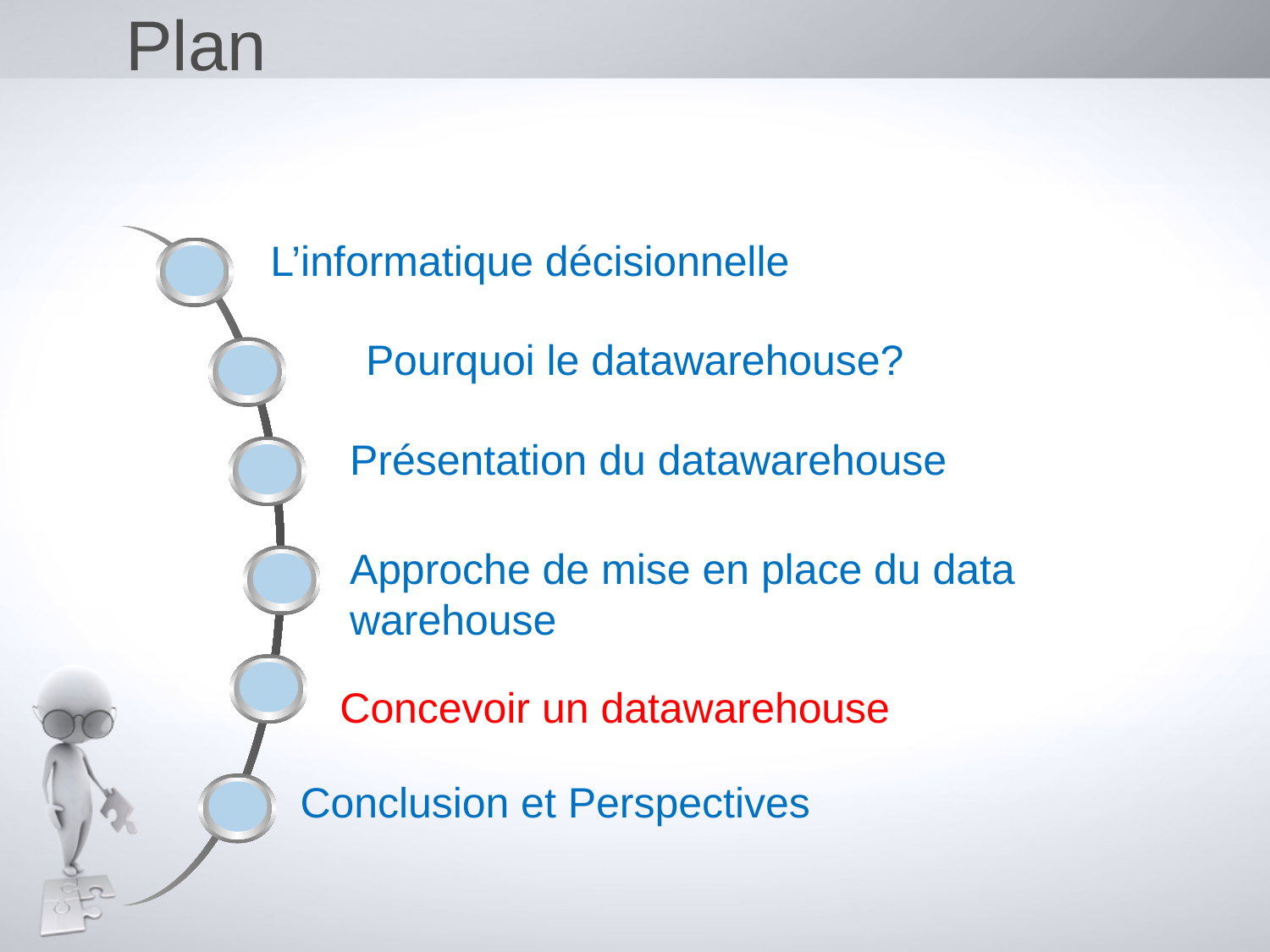

# Plan

L’informatique décisionnelle

Pourquoi le datawarehouse?

Présentation du datawarehouse

Approche de mise en place du data warehouse

Concevoir un datawarehouse
Conclusion et Perspectives